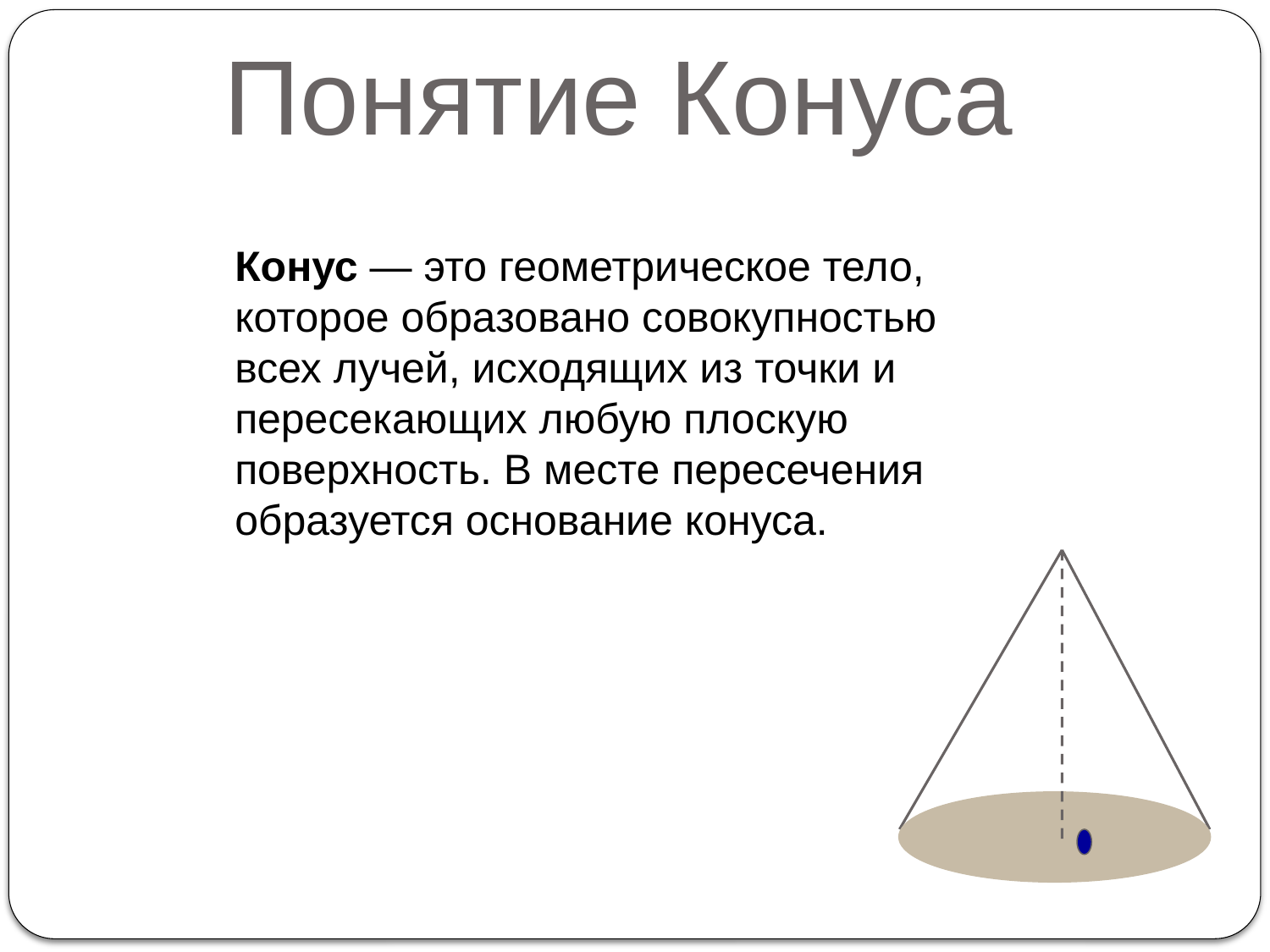

# Понятие Конуса
Конус — это геометрическое тело, которое образовано совокупностью всех лучей, исходящих из точки и пересекающих любую плоскую поверхность. В месте пересечения образуется основание конуса.